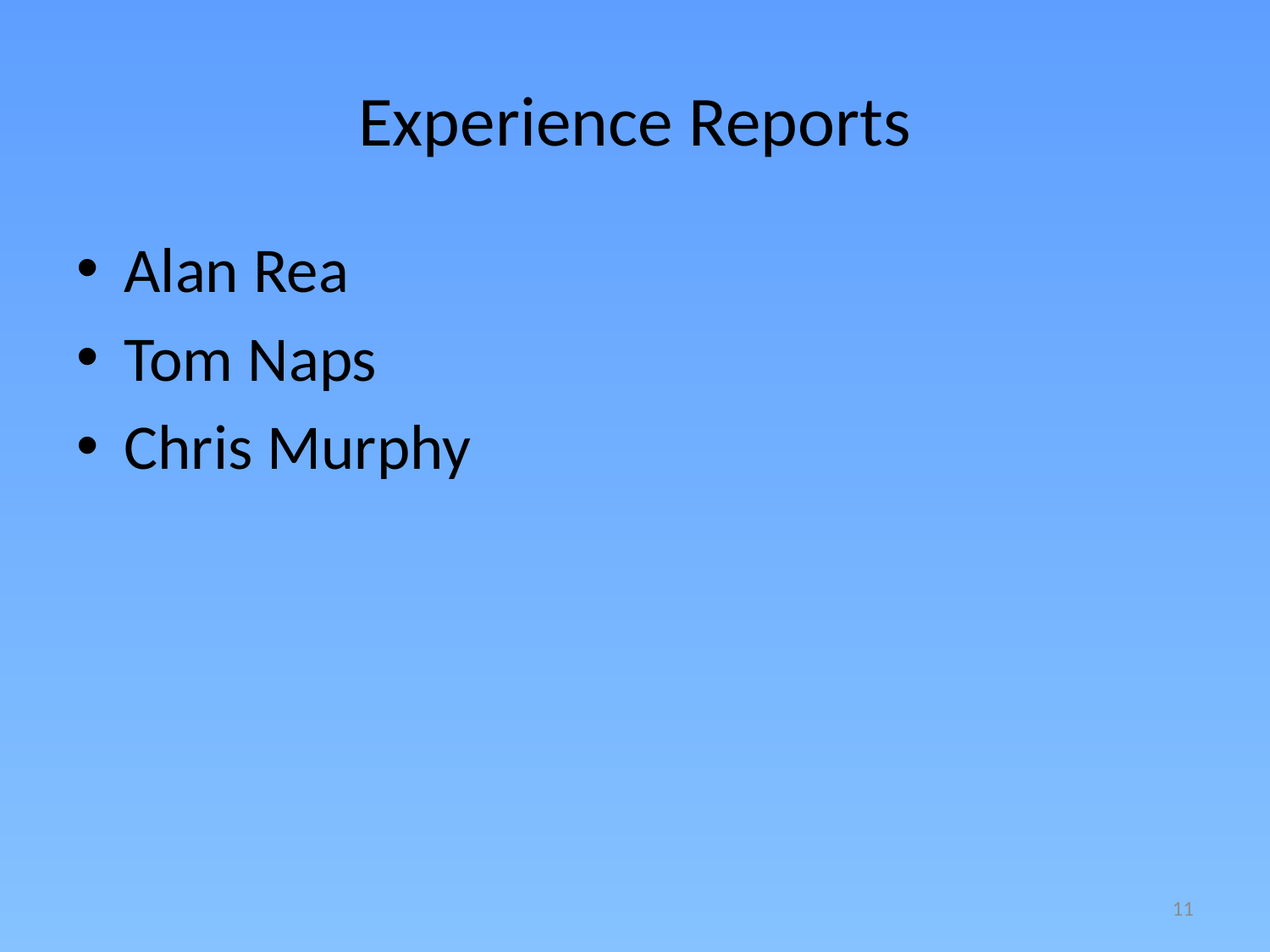

# Experience Reports
Alan Rea
Tom Naps
Chris Murphy
11